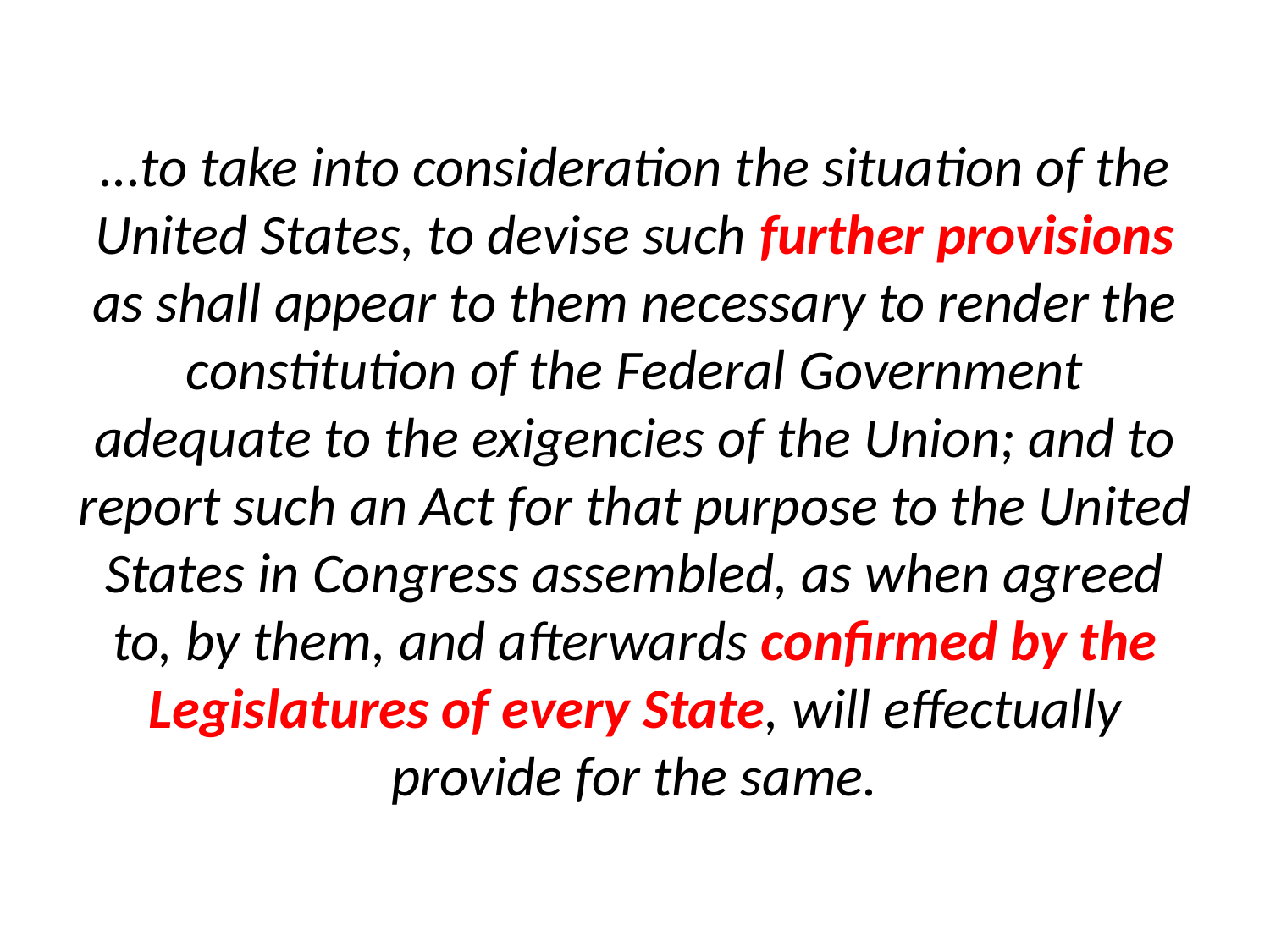

# ...to take into consideration the situation of the United States, to devise such further provisions as shall appear to them necessary to render the constitution of the Federal Government adequate to the exigencies of the Union; and to report such an Act for that purpose to the United States in Congress assembled, as when agreed to, by them, and afterwards confirmed by the Legislatures of every State, will effectually provide for the same.